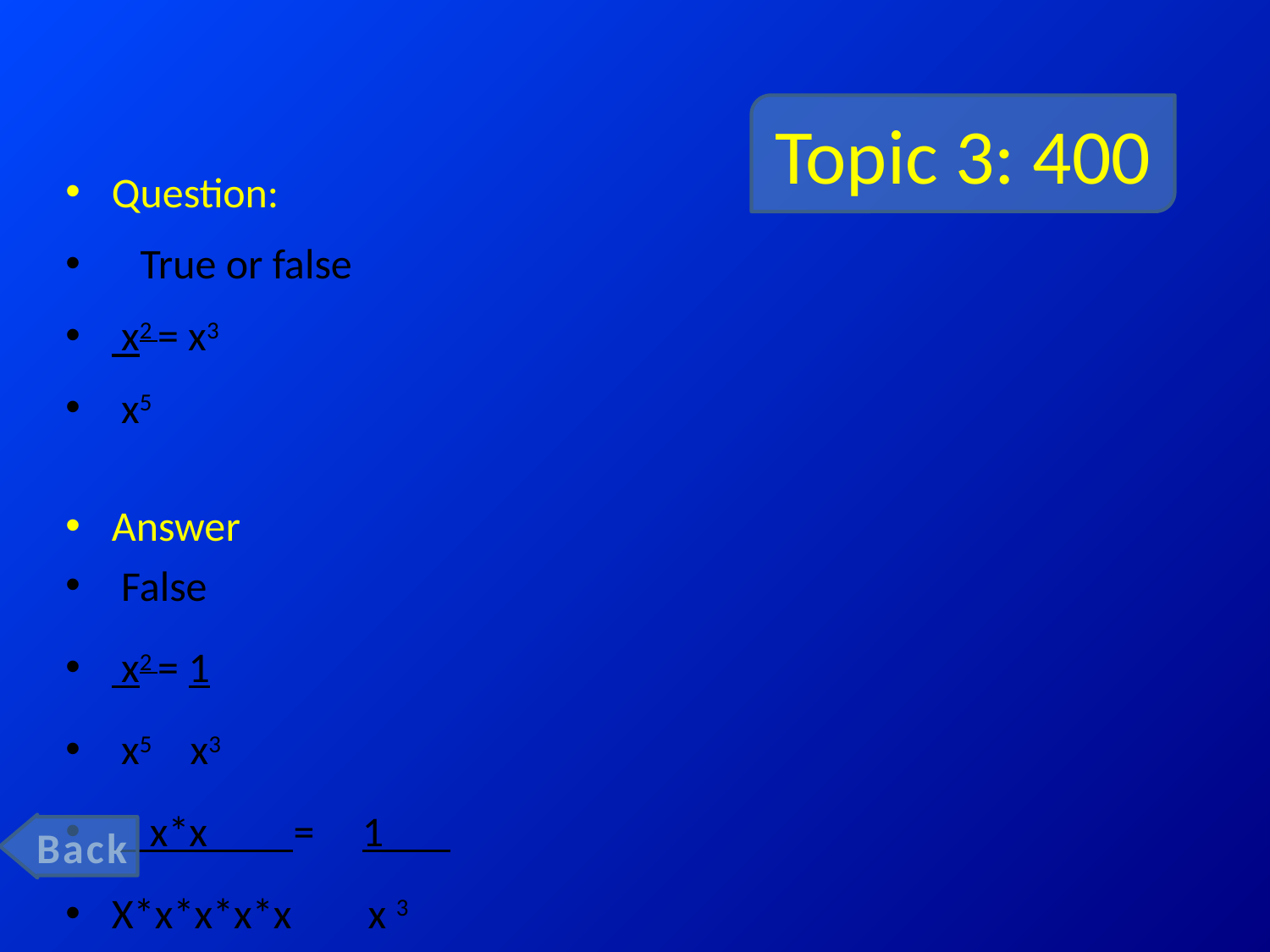

# Topic 3: 400

Question:
   True or false
 x2 = x3
 x5

Answer
 False
 x2 = 1
 x5    x3
    x*x         =     1
X*x*x*x*x        x 3

Back